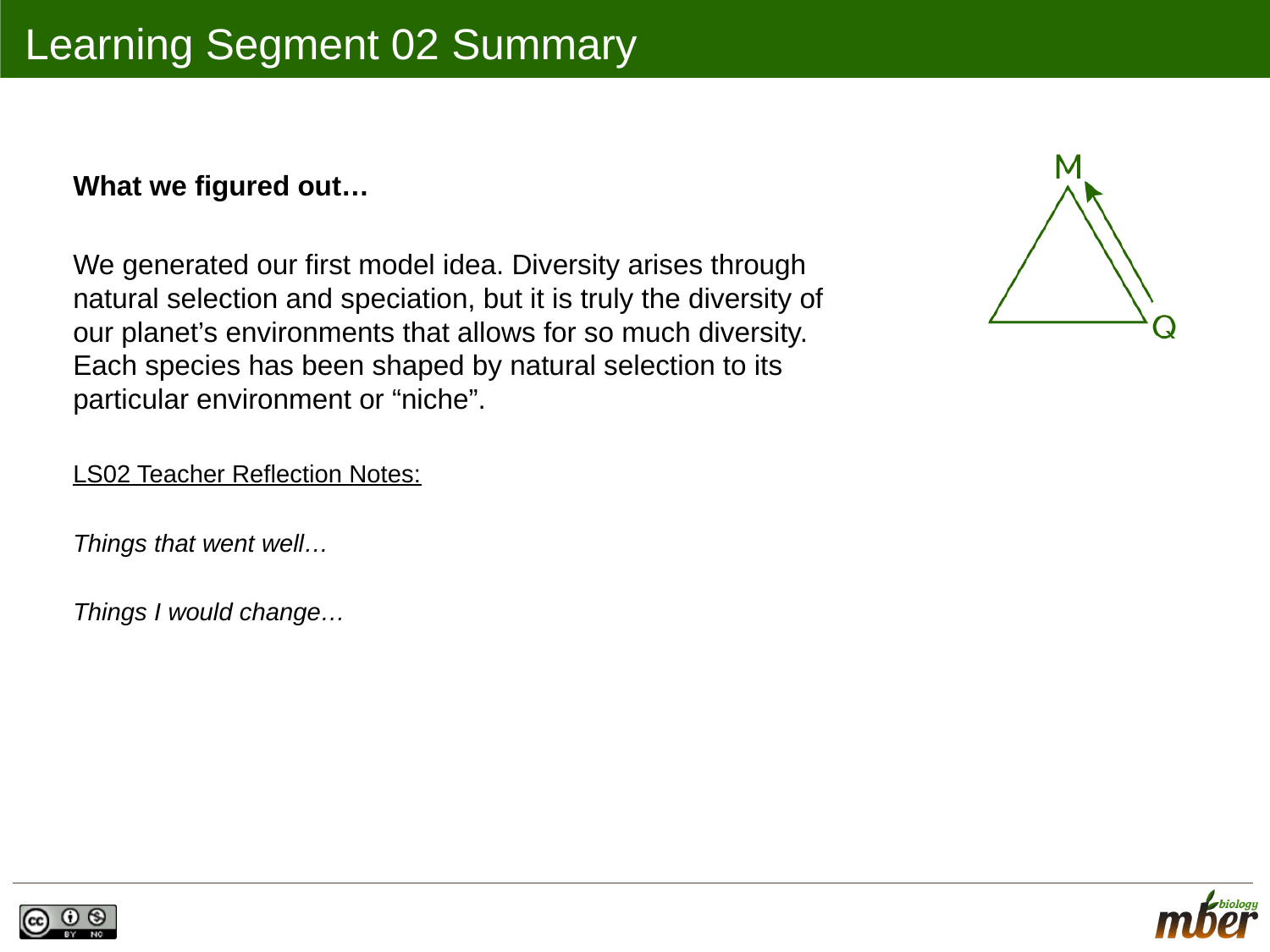

# Learning Segment 02 Summary
What we figured out…

We generated our first model idea. Diversity arises through natural selection and speciation, but it is truly the diversity of our planet’s environments that allows for so much diversity. Each species has been shaped by natural selection to its particular environment or “niche”.

LS02 Teacher Reflection Notes:

Things that went well…

Things I would change…